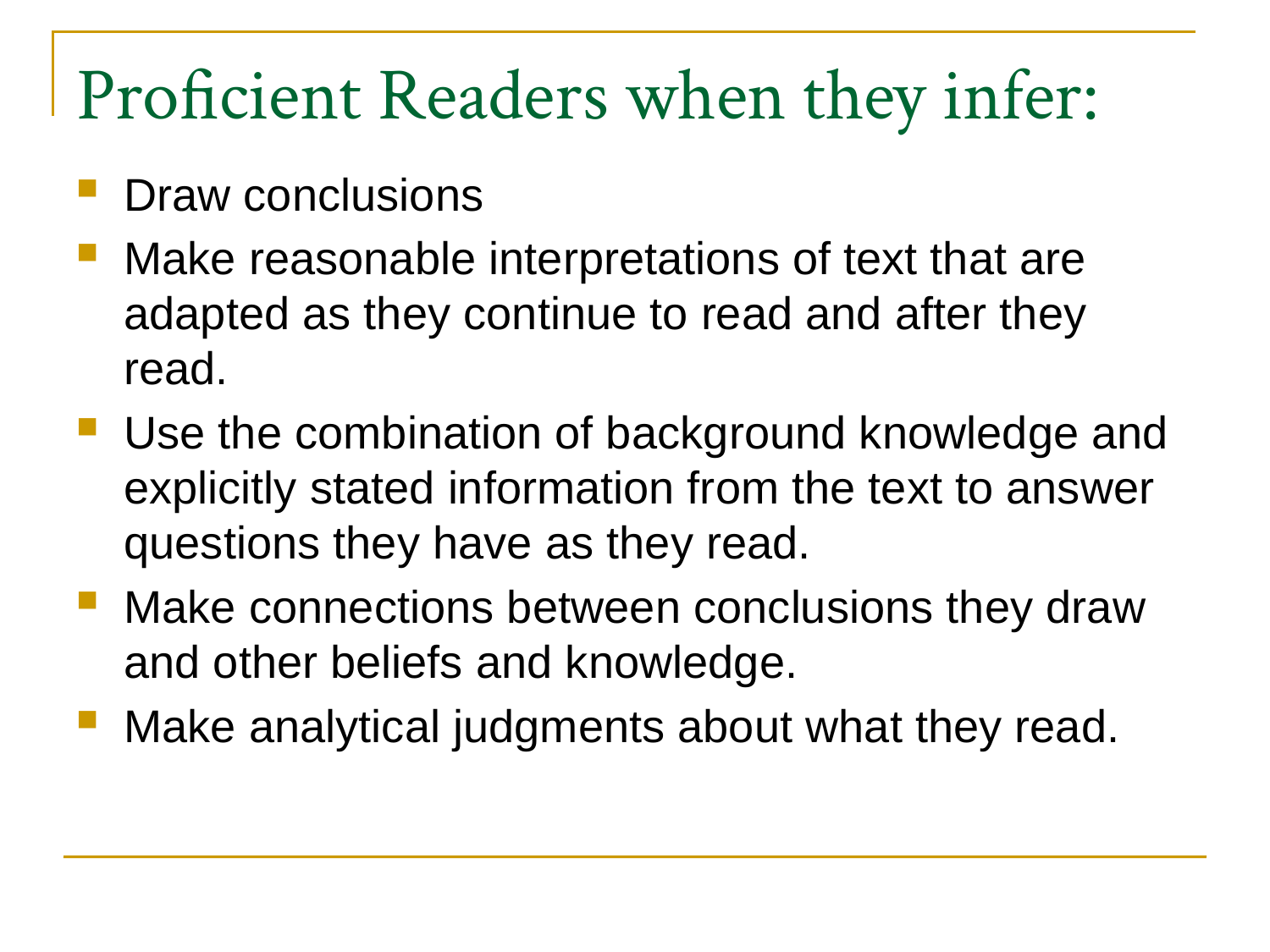

# Proficient Readers when they infer:
Draw conclusions
Make reasonable interpretations of text that are adapted as they continue to read and after they read.
Use the combination of background knowledge and explicitly stated information from the text to answer questions they have as they read.
Make connections between conclusions they draw and other beliefs and knowledge.
Make analytical judgments about what they read.